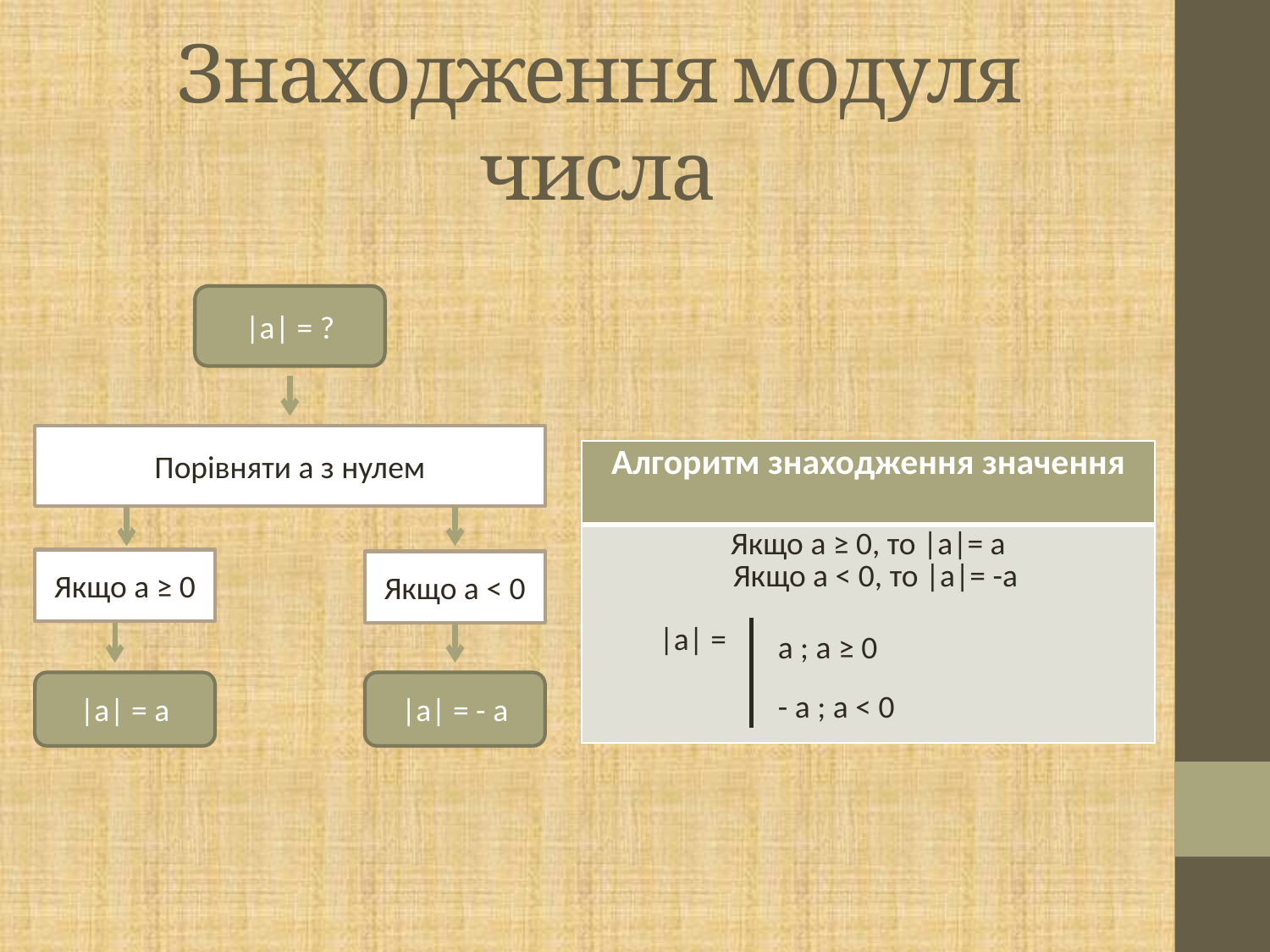

# Знаходження модуля числа
|a| = ?
Порівняти а з нулем
| Алгоритм знаходження значення |
| --- |
| Якщо a ≥ 0, то |a|= a Якщо a < 0, то |a|= -a |a| = |
Якщо а ≥ 0
Якщо а < 0
a ; a ≥ 0
|a| = a
|a| = - a
- a ; a < 0